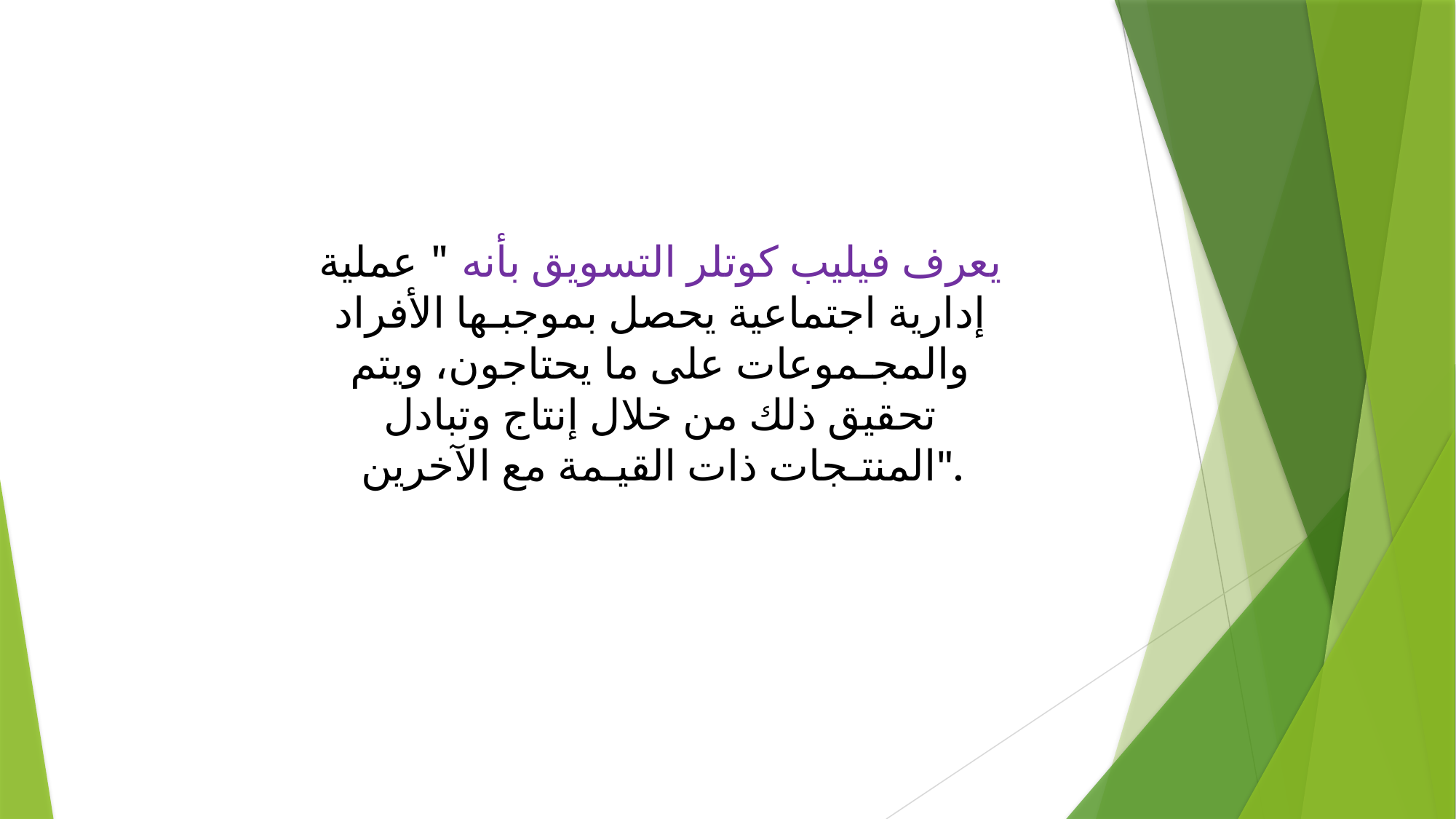

يعرف فيليب كوتلر التسويق بأنه " عملية إدارية اجتماعية يحصل بموجبـها الأفراد والمجـموعات على ما يحتاجون، ويتم تحقيق ذلك من خلال إنتاج وتبادل المنتـجات ذات القيـمة مع الآخرين".